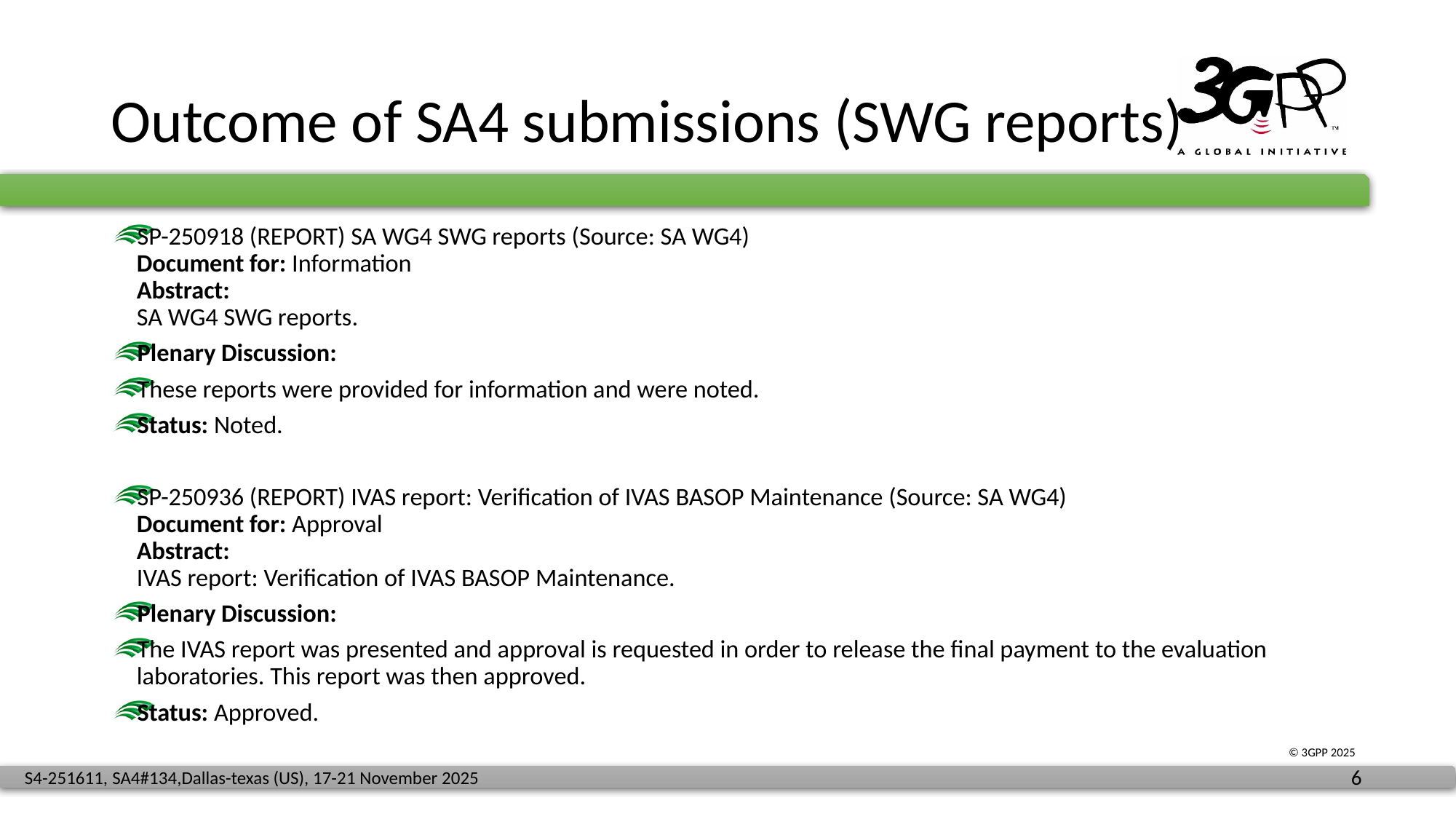

# Outcome of SA4 submissions (SWG reports)
SP-250918 (REPORT) SA WG4 SWG reports (Source: SA WG4)
Document for: Information
Abstract:
SA WG4 SWG reports.
Plenary Discussion:
These reports were provided for information and were noted.
Status: Noted.

SP-250936 (REPORT) IVAS report: Verification of IVAS BASOP Maintenance (Source: SA WG4)
Document for: Approval
Abstract:
IVAS report: Verification of IVAS BASOP Maintenance.
Plenary Discussion:
The IVAS report was presented and approval is requested in order to release the final payment to the evaluation laboratories. This report was then approved.
Status: Approved.